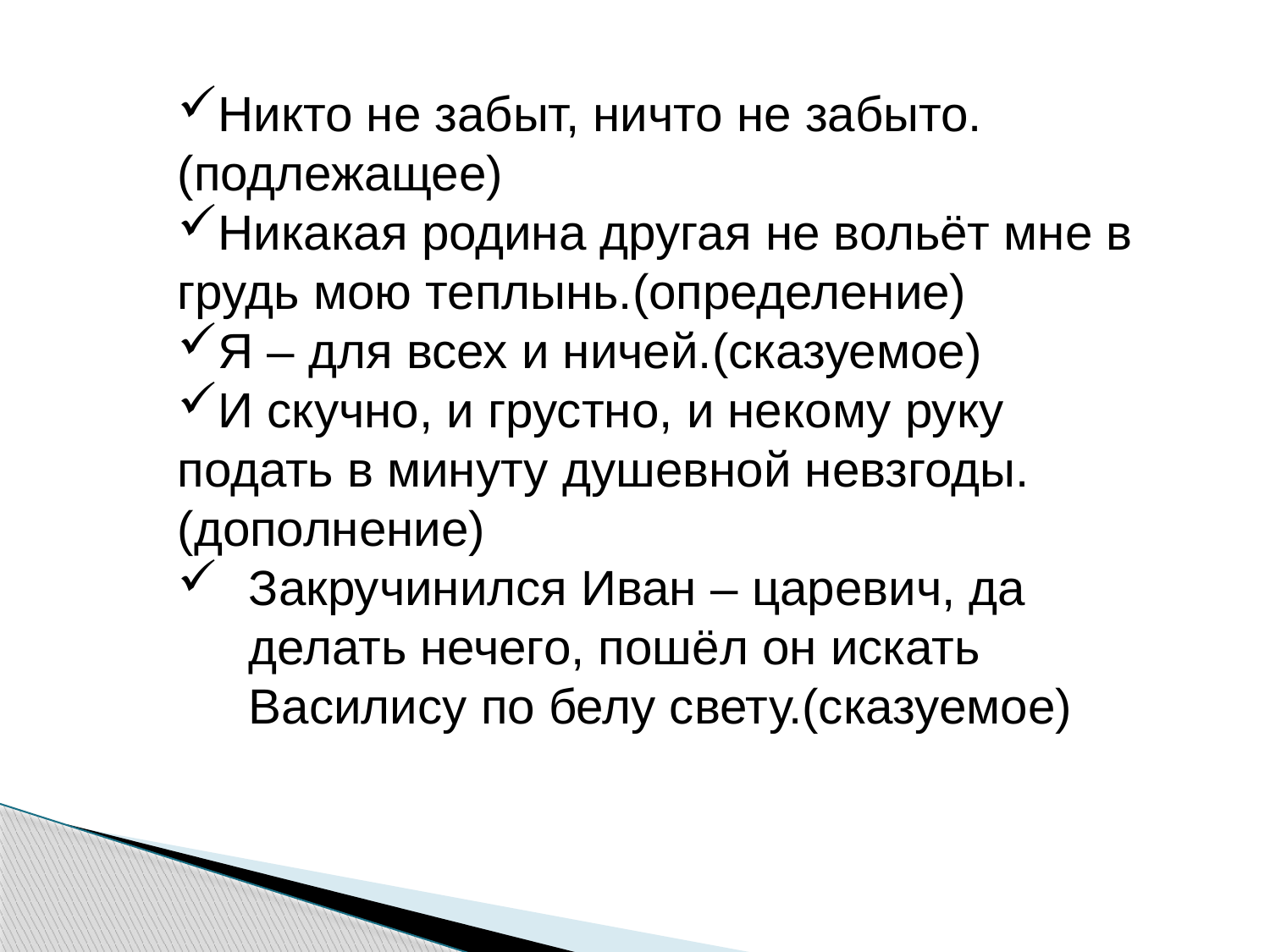

Никто не забыт, ничто не забыто.(подлежащее)
Никакая родина другая не вольёт мне в грудь мою теплынь.(определение)
Я – для всех и ничей.(сказуемое)
И скучно, и грустно, и некому руку подать в минуту душевной невзгоды.(дополнение)
Закручинился Иван – царевич, да делать нечего, пошёл он искать Василису по белу свету.(сказуемое)